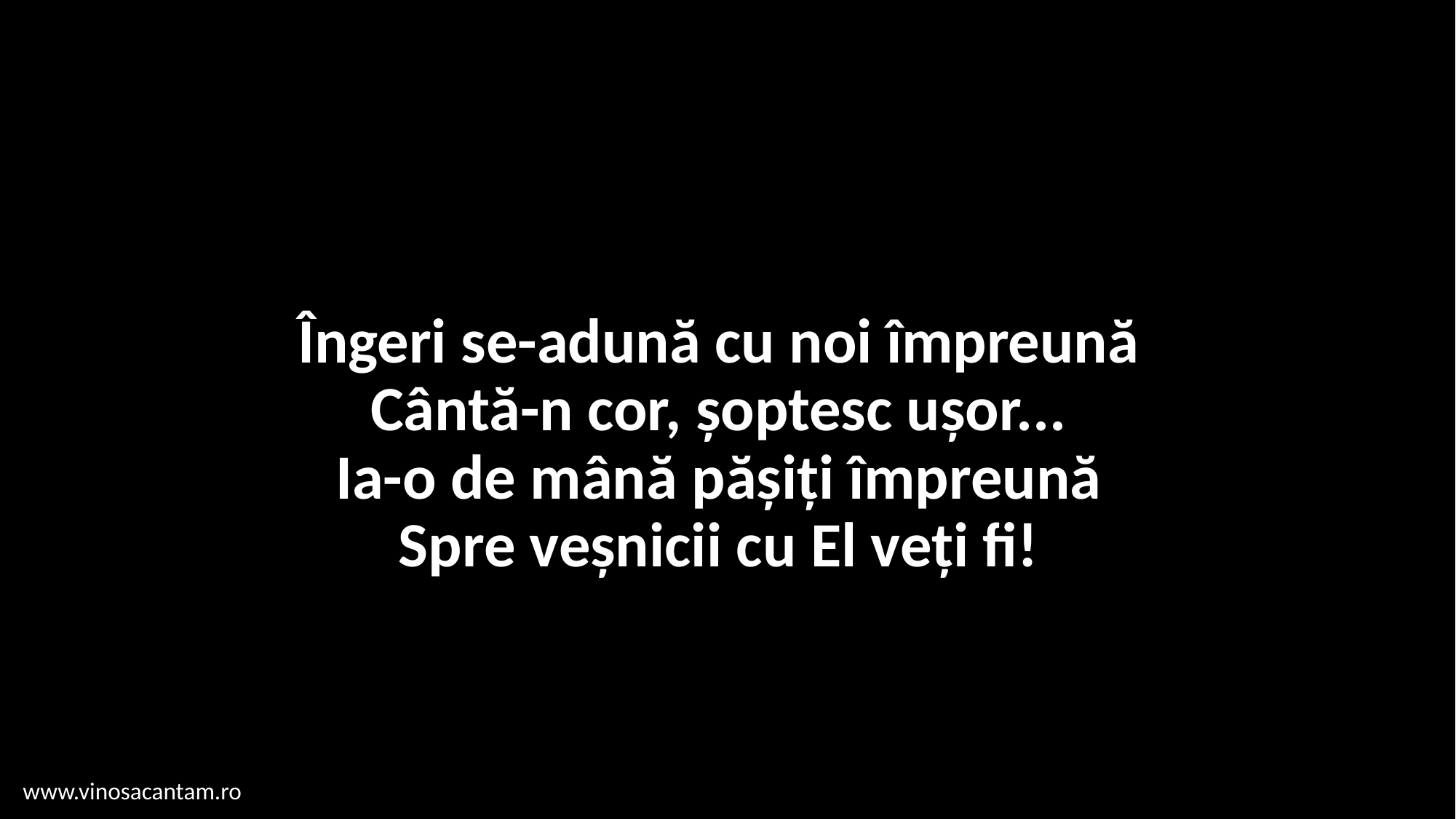

# Îngeri se-adună cu noi împreună Cântă-n cor, șoptesc ușor... Ia-o de mână pășiți împreună Spre veșnicii cu El veți fi!
www.vinosacantam.ro